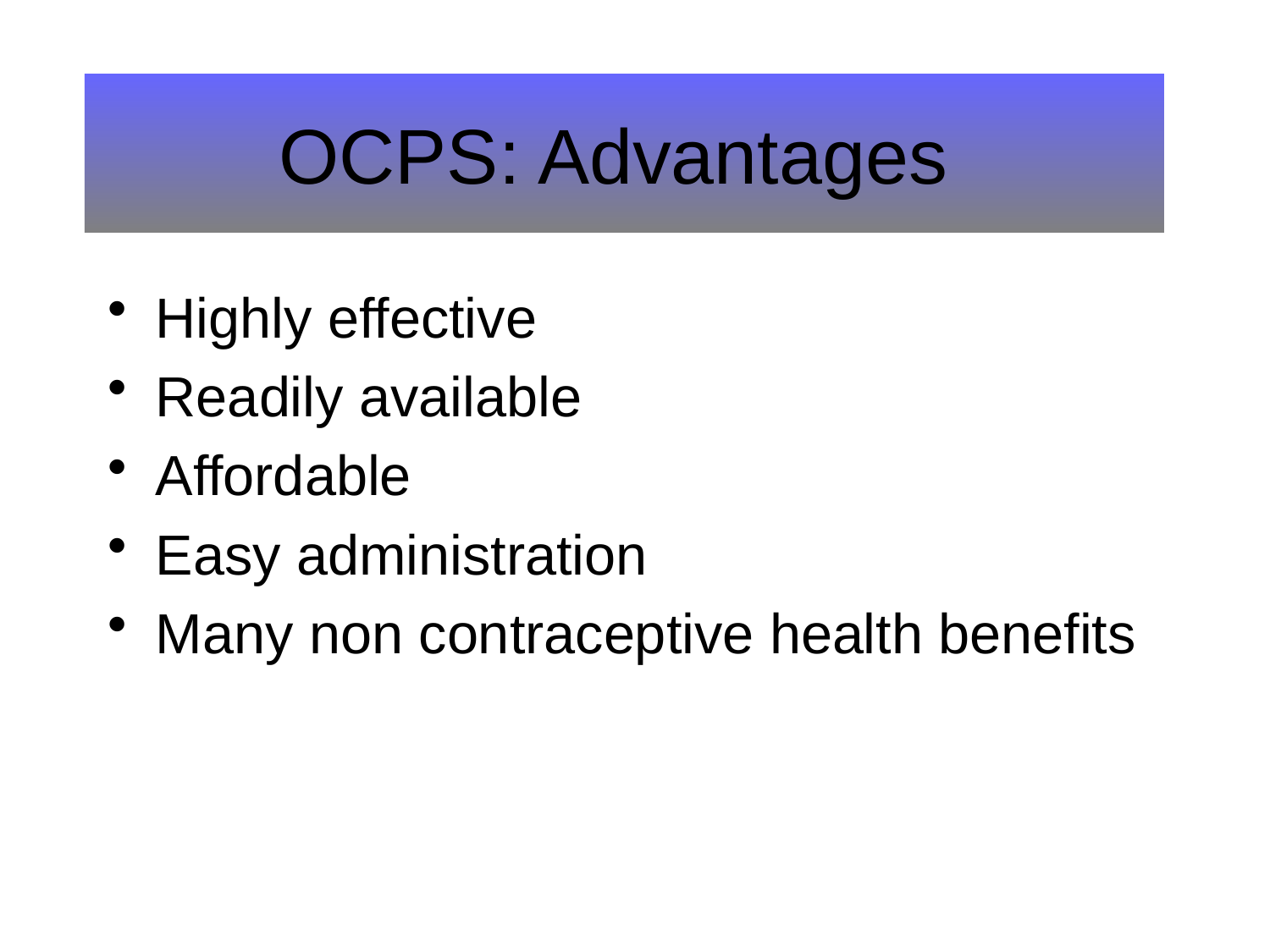

# OCPS: Advantages
Highly effective
Readily available
Affordable
Easy administration
Many non contraceptive health benefits